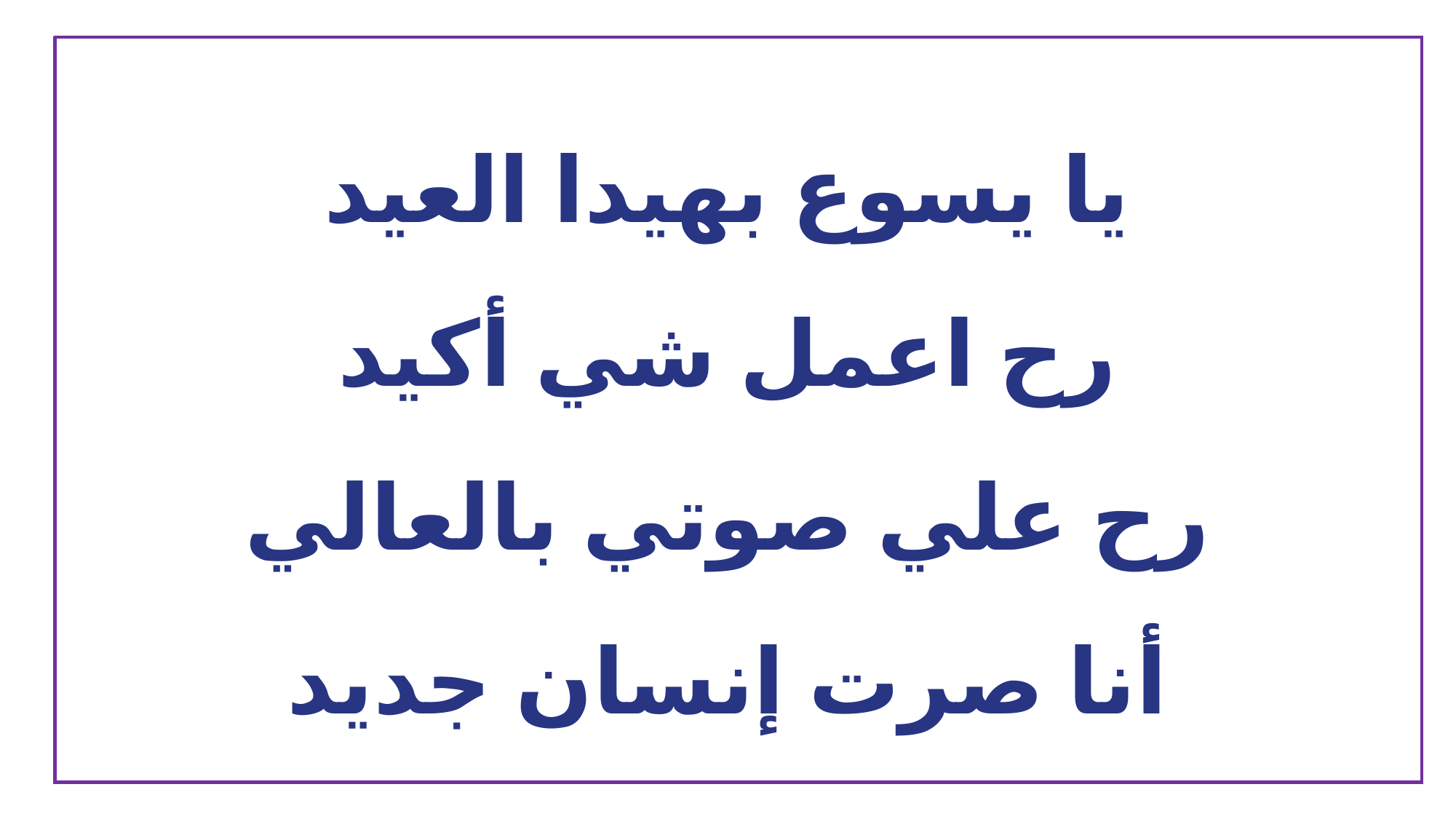

يا يسوع بهيدا العيد
رح اعمل شي أكيد
رح علي صوتي بالعالي
أنا صرت إنسان جديد